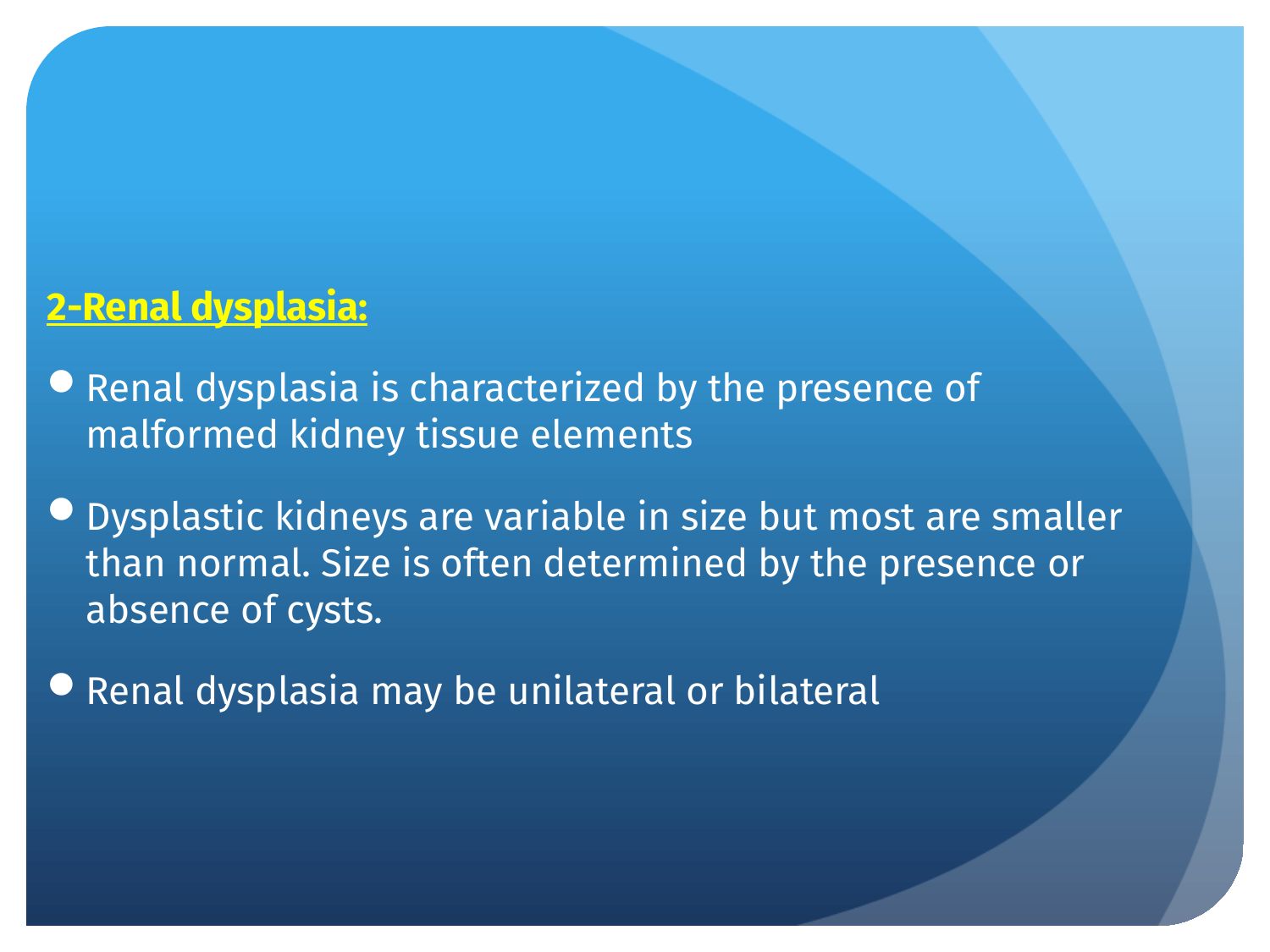

#
2-Renal dysplasia:
Renal dysplasia is characterized by the presence of malformed kidney tissue elements
Dysplastic kidneys are variable in size but most are smaller than normal. Size is often determined by the presence or absence of cysts.
Renal dysplasia may be unilateral or bilateral